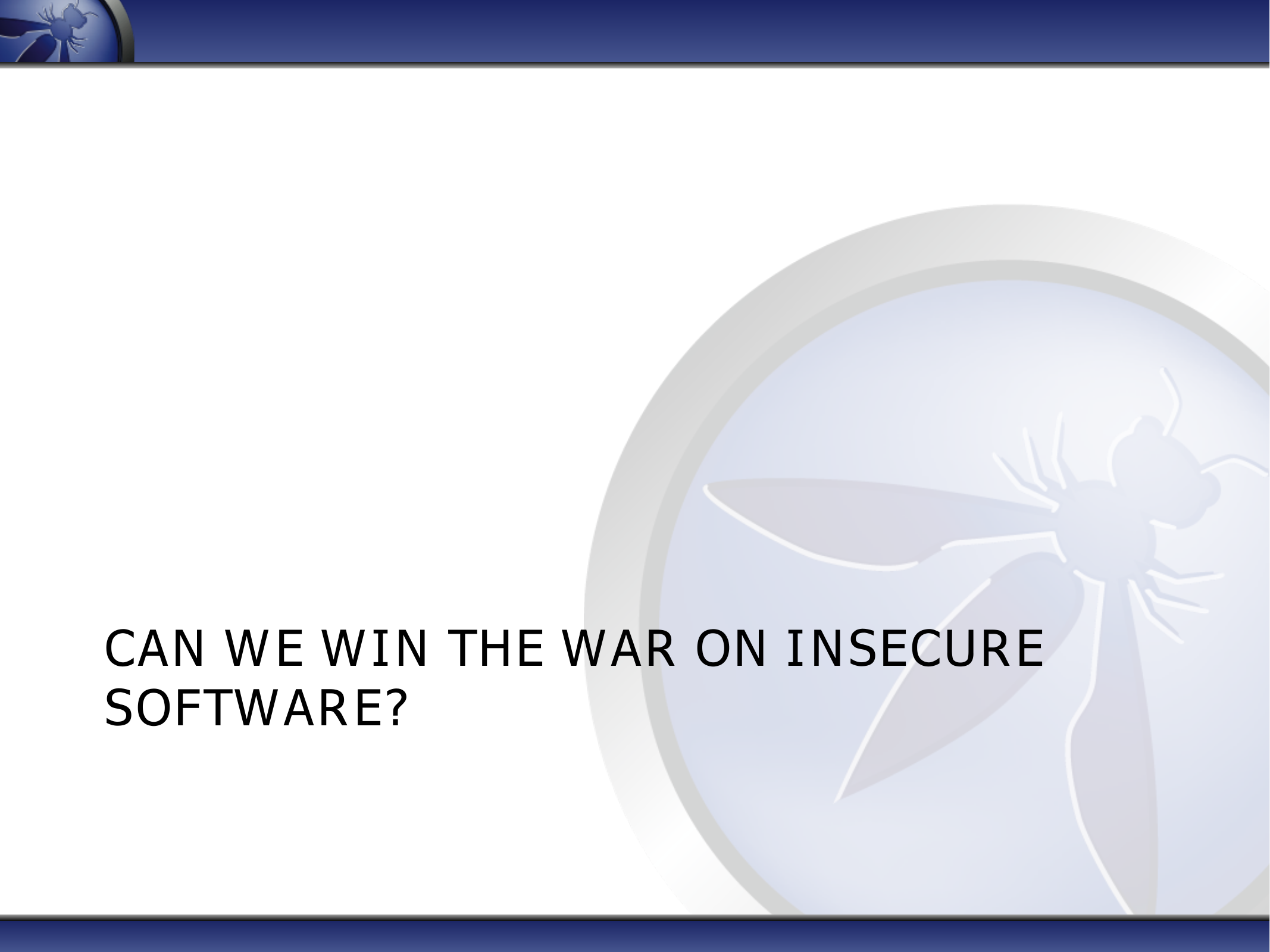

# Can we win the war on insecure software?